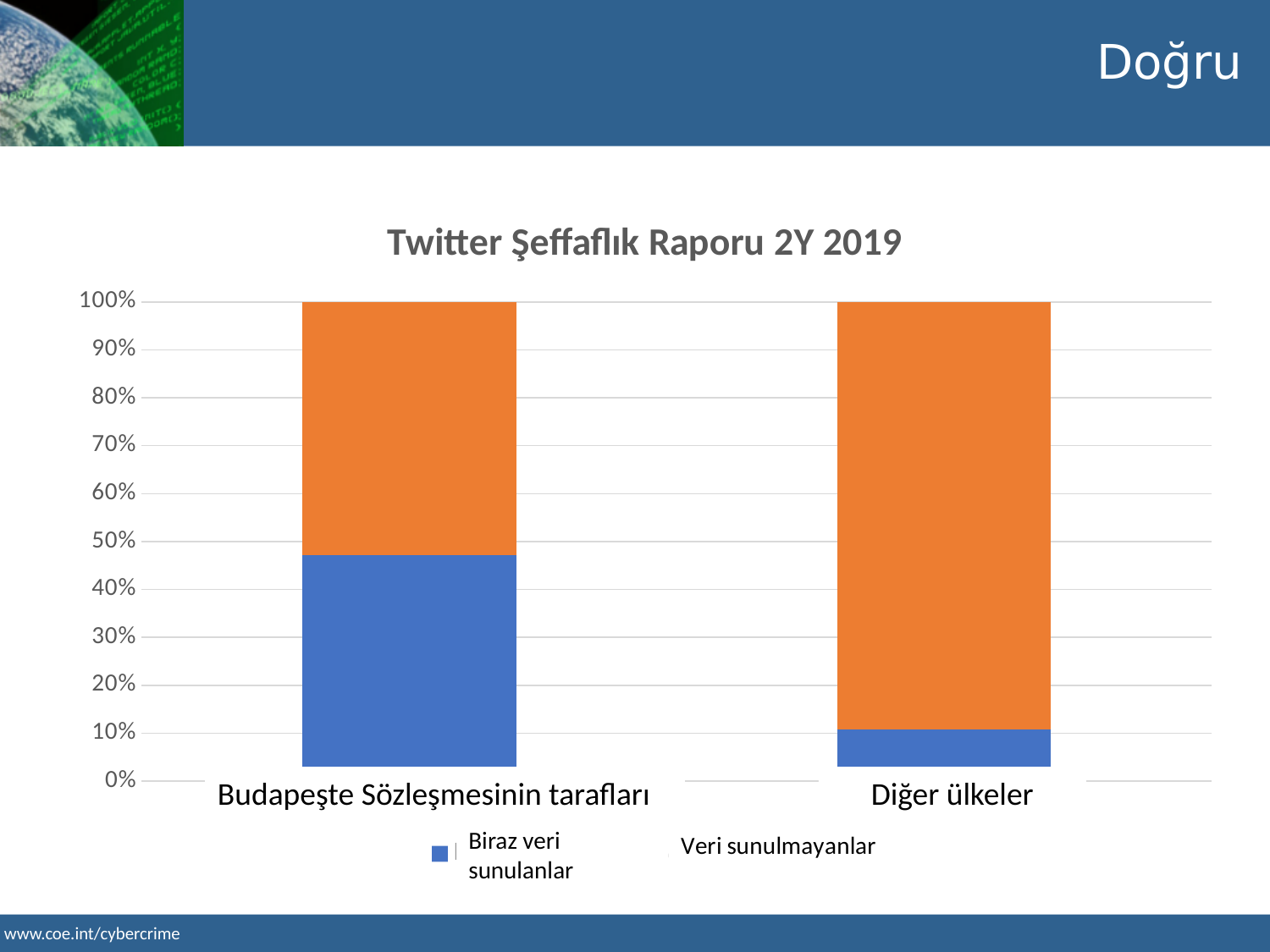

Doğru

### Chart: Twitter Şeffaflık Raporu 2Y 2019

| Category | Data produced | No data produced |
|---|---|---|
| Parties to Budapest Convention | 3392.0 | 3805.0 |
| Other countries | 175.0 | 1447.0 |
Budapeşte Sözleşmesinin tarafları
Diğer ülkeler
Biraz veri sunulanlar